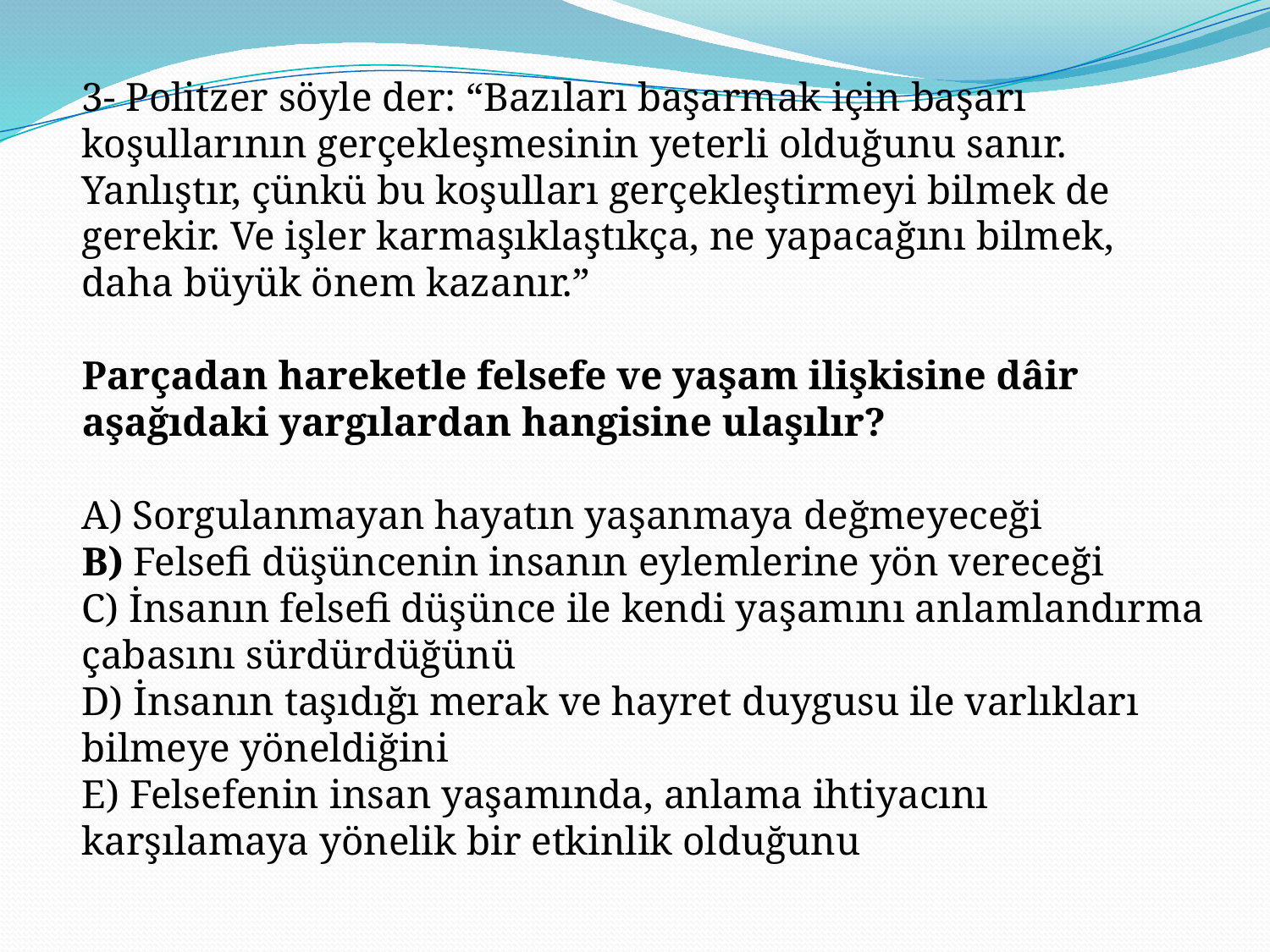

3- Politzer söyle der: “Bazıları başarmak için başarı koşullarının gerçekleşmesinin yeterli olduğunu sanır. Yanlıştır, çünkü bu koşulları gerçekleştirmeyi bilmek de gerekir. Ve işler karmaşıklaştıkça, ne yapacağını bilmek, daha büyük önem kazanır.”

Parçadan hareketle felsefe ve yaşam ilişkisine dâir aşağıdaki yargılardan hangisine ulaşılır?

A) Sorgulanmayan hayatın yaşanmaya değmeyeceği
B) Felsefi düşüncenin insanın eylemlerine yön vereceği
C) İnsanın felsefi düşünce ile kendi yaşamını anlamlandırma çabasını sürdürdüğünü
D) İnsanın taşıdığı merak ve hayret duygusu ile varlıkları bilmeye yöneldiğini
E) Felsefenin insan yaşamında, anlama ihtiyacını karşılamaya yönelik bir etkinlik olduğunu